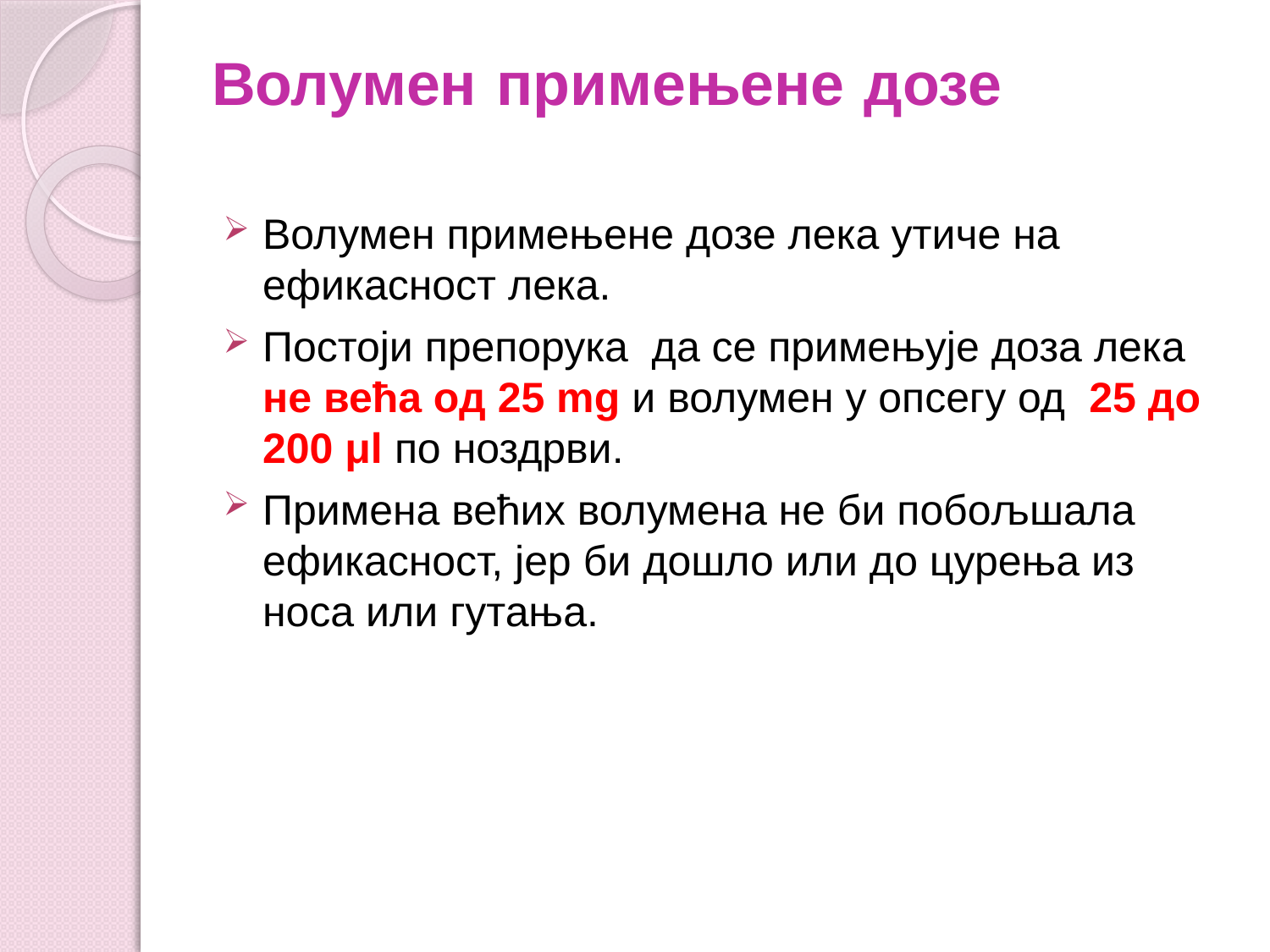

# Волумен примењене дозе
Волумен примењене дозе лека утиче на ефикасност лека.
Постоји препорука  да се примењује доза лека не већа од 25 mg и волумен у опсегу од  25 до 200 μl по ноздрви.
Примена већих волумена не би побољшала ефикасност, јер би дошло или до цурења из носа или гутања.